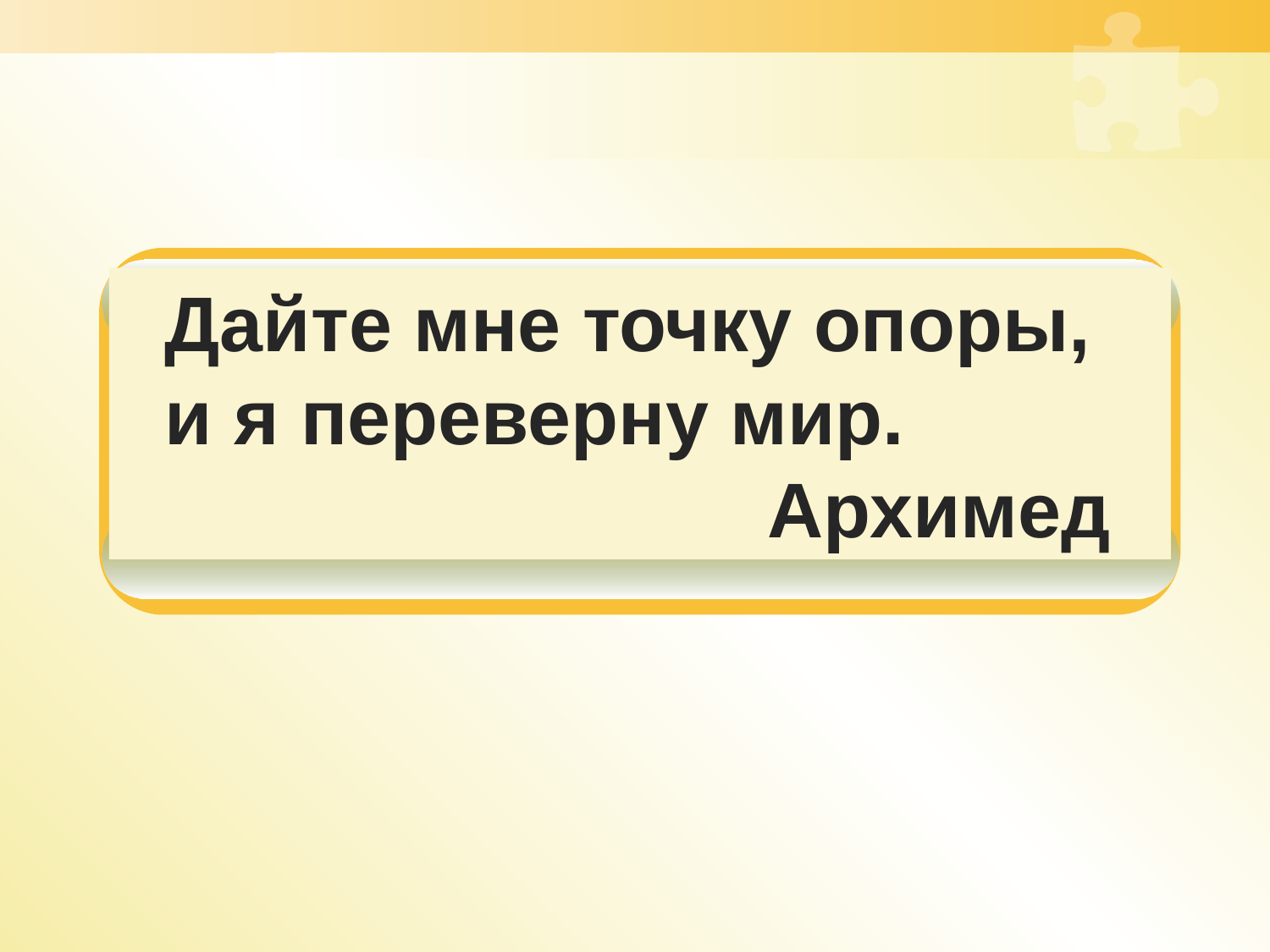

Дайте мне точку опоры,
  и я переверну мир.
                           Архимед